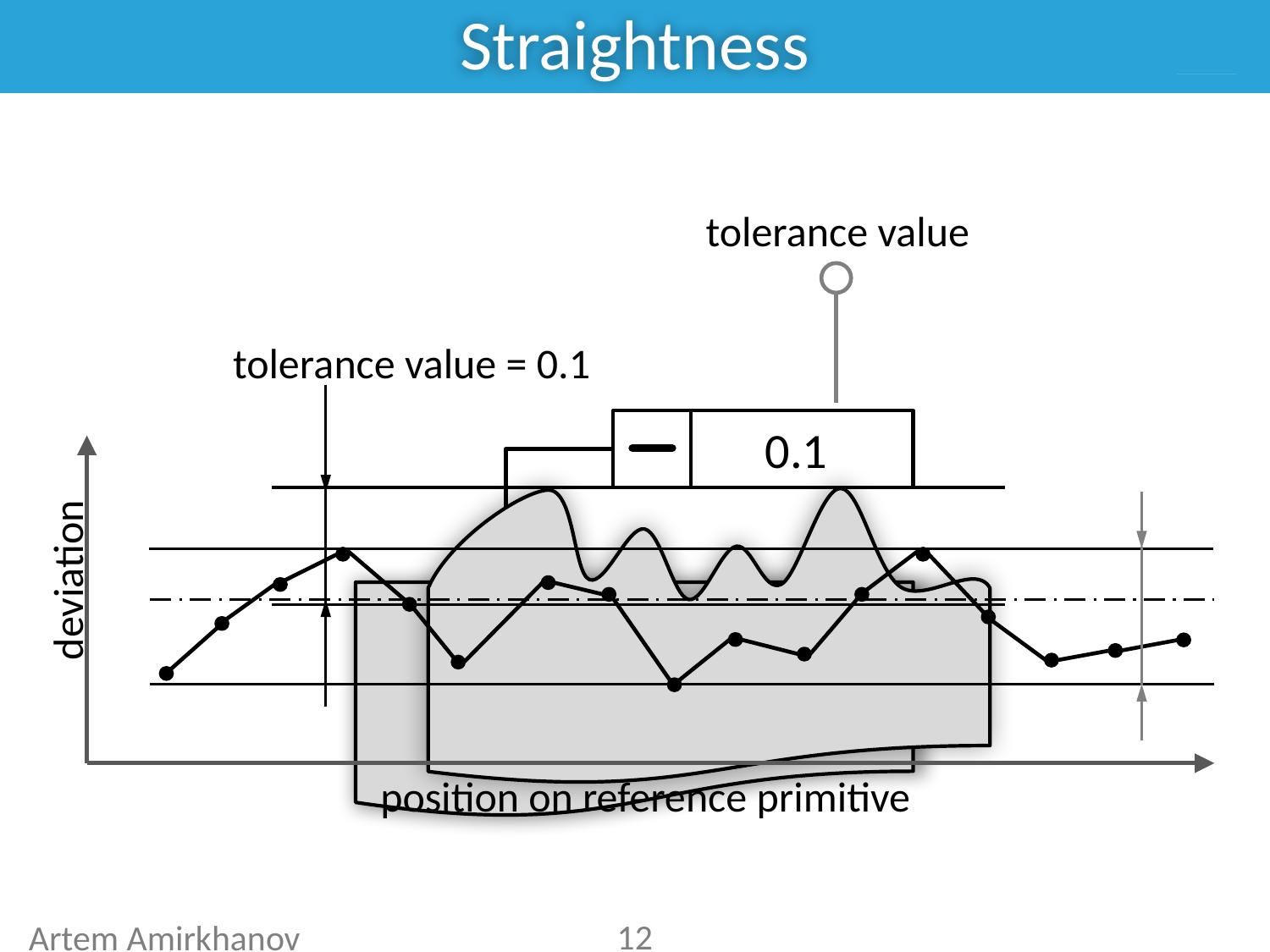

# Straightness
tolerance value

tolerance value = 0.1

0.1

deviation

position on reference primitive
12
Artem Amirkhanov